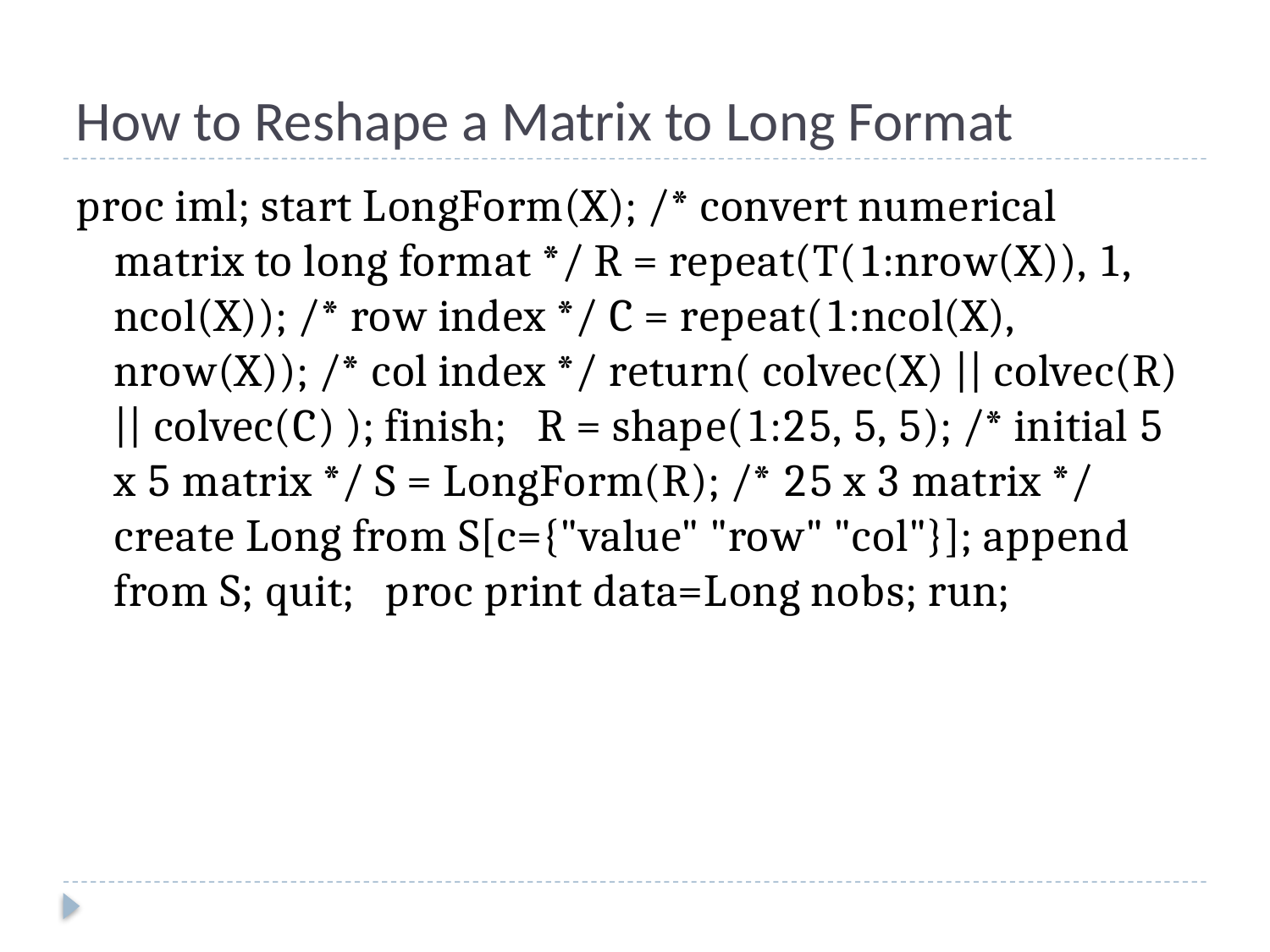

# How to Reshape a Matrix to Long Format
proc iml; start LongForm(X); /* convert numerical matrix to long format */ R = repeat(T(1:nrow(X)), 1, ncol(X)); /* row index */ C = repeat(1:ncol(X), nrow(X)); /* col index */ return( colvec(X) || colvec(R) || colvec(C) ); finish;   R = shape(1:25, 5, 5); /* initial 5 x 5 matrix */ S = LongForm(R); /* 25 x 3 matrix */ create Long from S[c={"value" "row" "col"}]; append from S; quit;   proc print data=Long nobs; run;